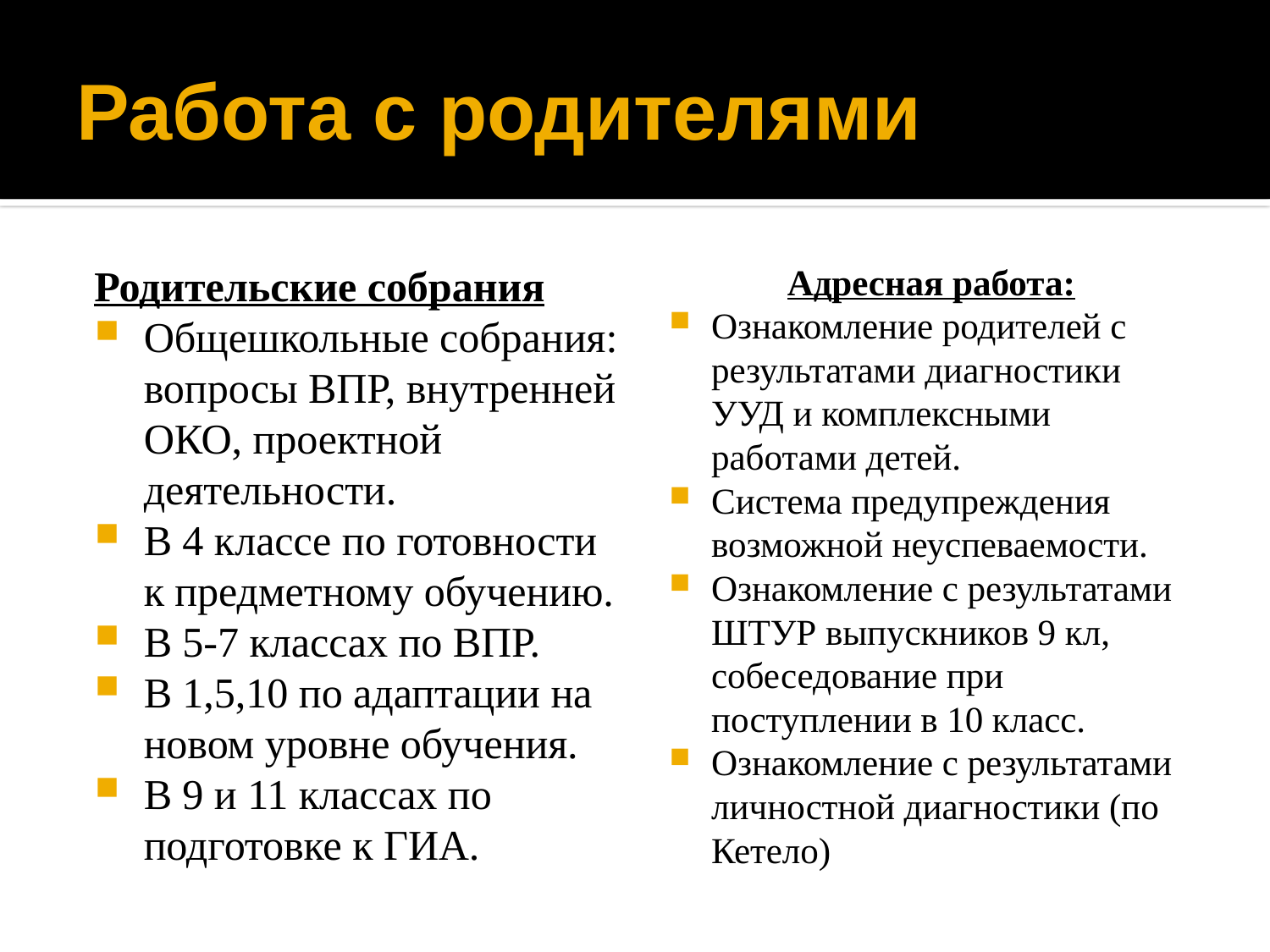

# Работа с родителями
Родительские собрания
Общешкольные собрания: вопросы ВПР, внутренней ОКО, проектной деятельности.
В 4 классе по готовности к предметному обучению.
В 5-7 классах по ВПР.
В 1,5,10 по адаптации на новом уровне обучения.
В 9 и 11 классах по подготовке к ГИА.
Адресная работа:
Ознакомление родителей с результатами диагностики УУД и комплексными работами детей.
Система предупреждения возможной неуспеваемости.
Ознакомление с результатами ШТУР выпускников 9 кл, собеседование при поступлении в 10 класс.
Ознакомление с результатами личностной диагностики (по Кетело)